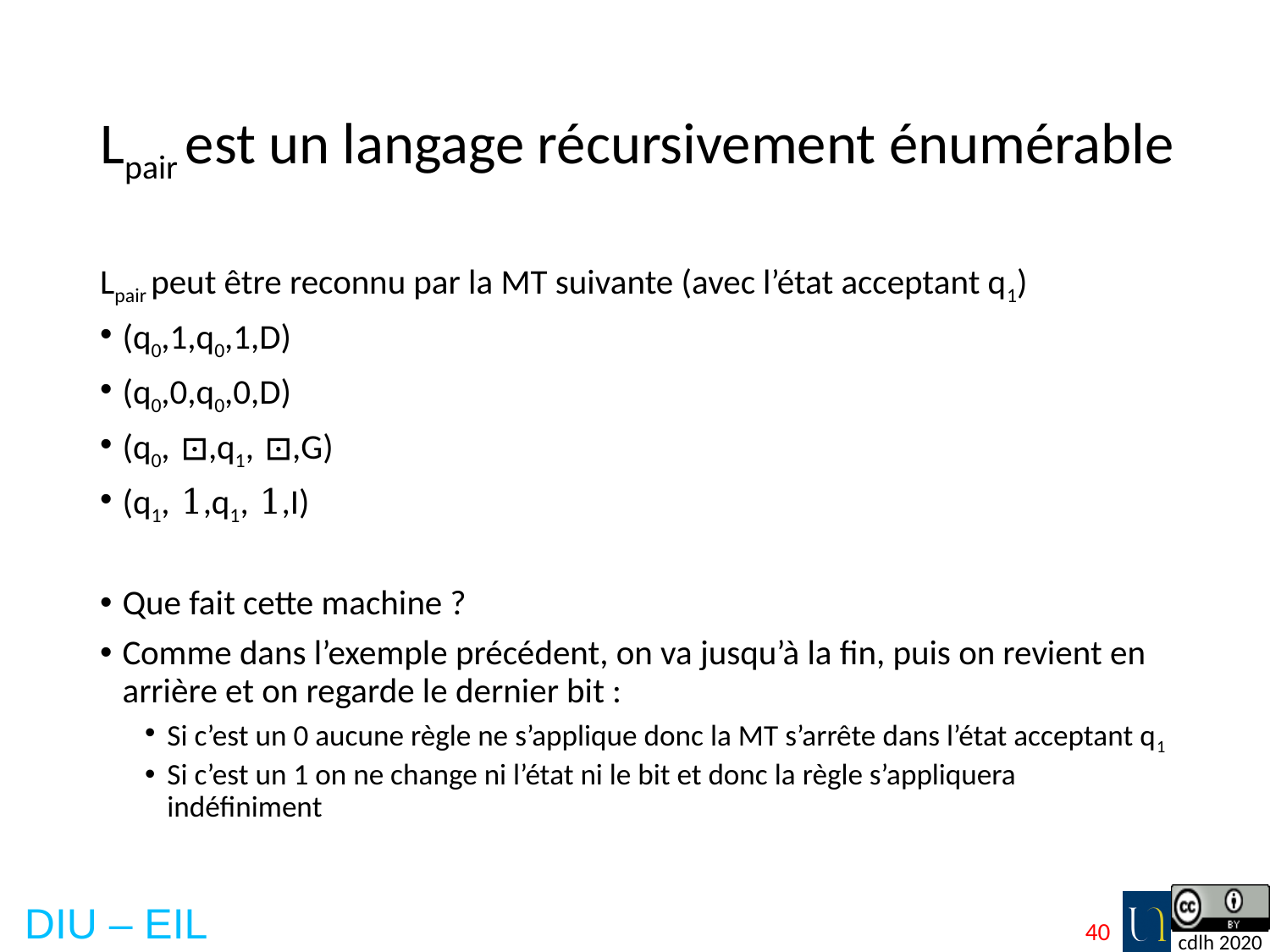

# Lpair est un langage récursivement énumérable
Lpair peut être reconnu par la MT suivante (avec l’état acceptant q1)
(q0,1,q0,1,D)
(q0,0,q0,0,D)
(q0, ⊡,q1, ⊡,G)
(q1, 1,q1, 1,I)

Que fait cette machine ?
Comme dans l’exemple précédent, on va jusqu’à la fin, puis on revient en arrière et on regarde le dernier bit :
Si c’est un 0 aucune règle ne s’applique donc la MT s’arrête dans l’état acceptant q1
Si c’est un 1 on ne change ni l’état ni le bit et donc la règle s’appliquera indéfiniment
40